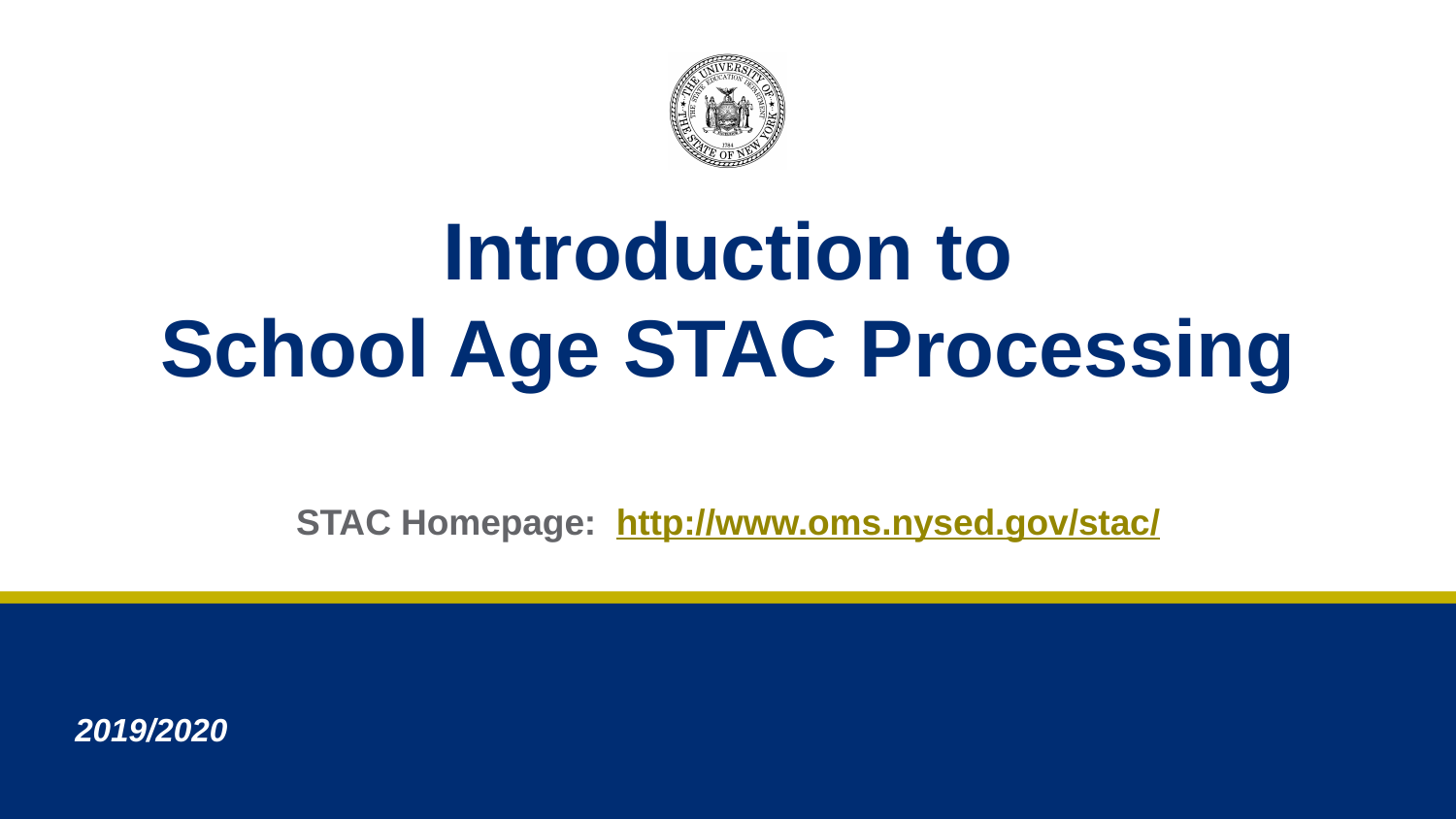

# Introduction to School Age STAC Processing
STAC Homepage:  http://www.oms.nysed.gov/stac/

2019/2020